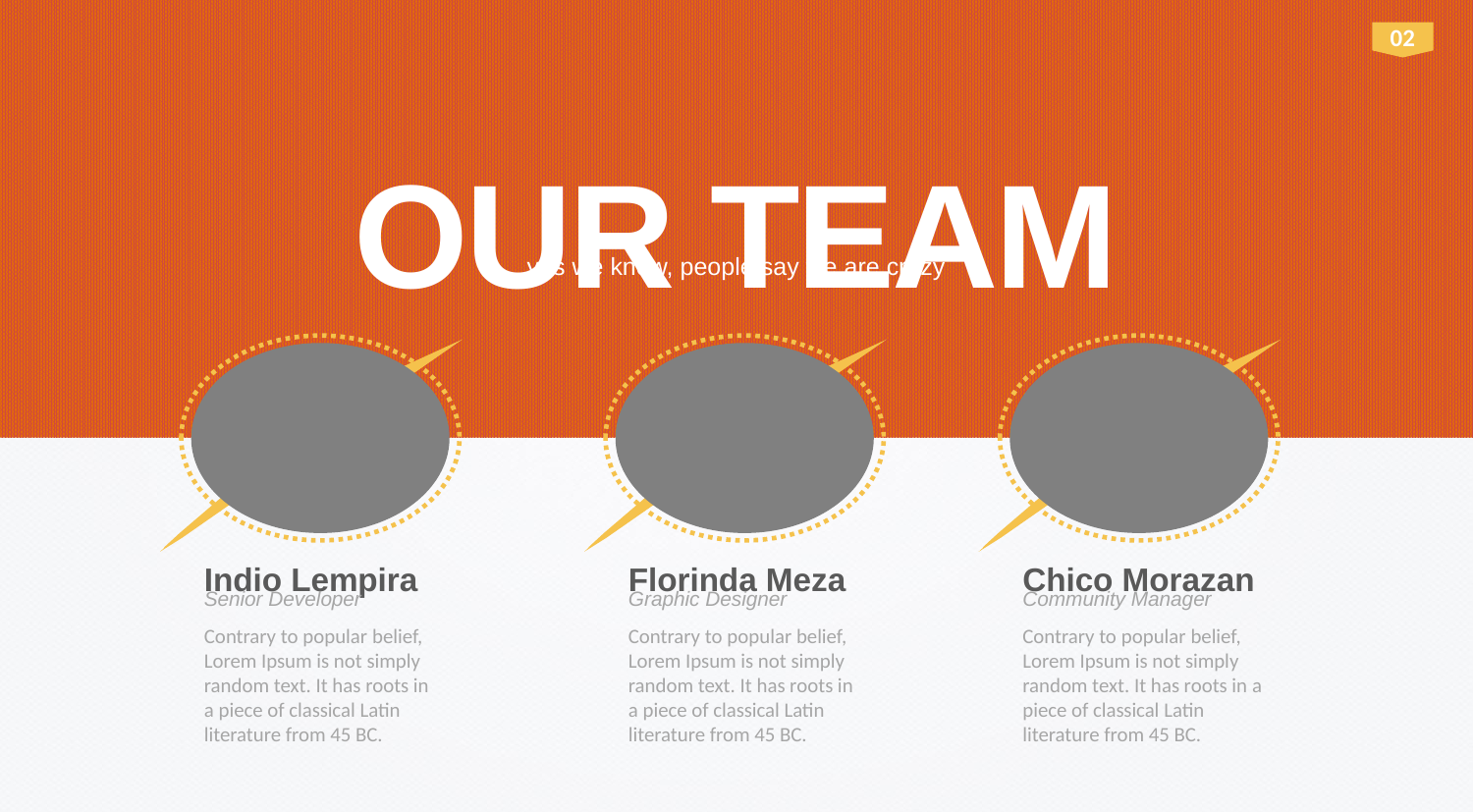

02
OUR TEAM
yes we know, people say we are crazy

Indio Lempira
Senior Developer
Florinda Meza
Graphic Designer
Chico Morazan
Community Manager
Contrary to popular belief, Lorem Ipsum is not simply random text. It has roots in a piece of classical Latin literature from 45 BC.
Contrary to popular belief, Lorem Ipsum is not simply random text. It has roots in a piece of classical Latin literature from 45 BC.
Contrary to popular belief, Lorem Ipsum is not simply random text. It has roots in a piece of classical Latin literature from 45 BC.